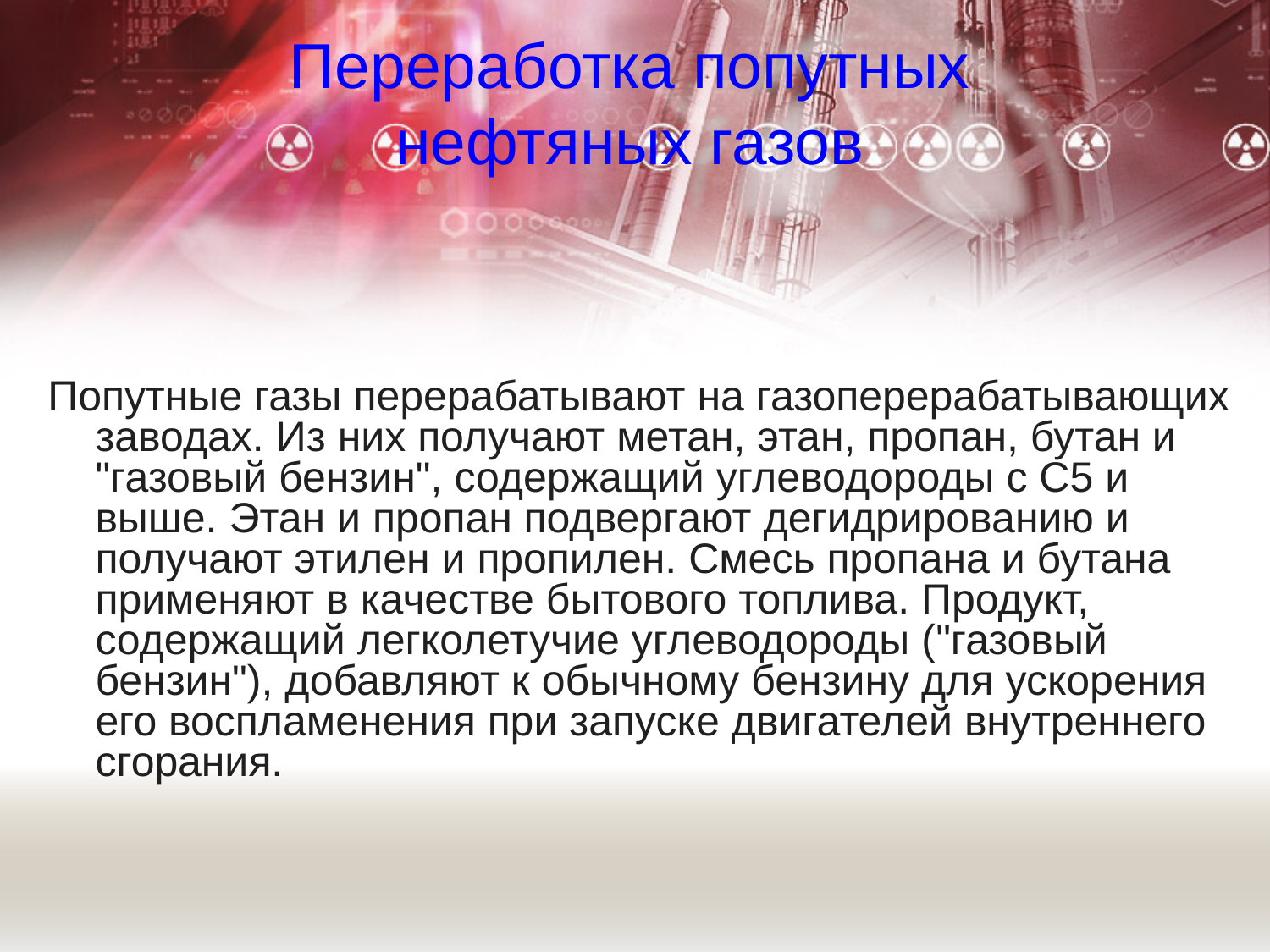

# Переработка попутных нефтяных газов
Попутные газы перерабатывают на газоперерабатывающих заводах. Из них получают метан, этан, пропан, бутан и "газовый бензин", содержащий углеводороды с С5 и выше. Этан и пропан подвергают дегидрированию и получают этилен и пропилен. Смесь пропана и бутана применяют в качестве бытового топлива. Продукт, содержащий легколетучие углеводороды ("газовый бензин"), добавляют к обычному бензину для ускорения его воспламенения при запуске двигателей внутреннего сгорания.